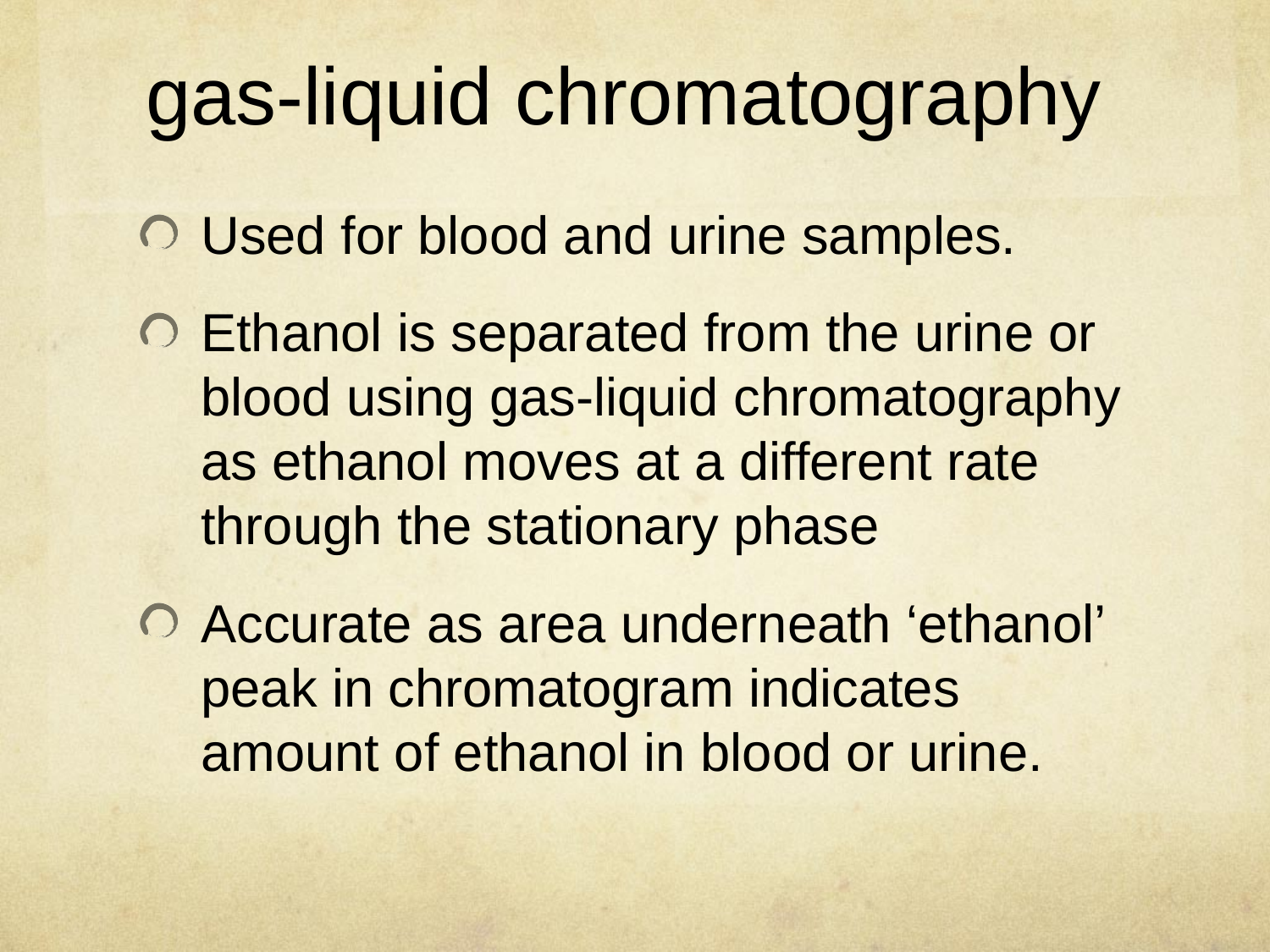

# gas-liquid chromatography
Used for blood and urine samples.
Ethanol is separated from the urine or blood using gas-liquid chromatography as ethanol moves at a different rate through the stationary phase
Accurate as area underneath ‘ethanol’ peak in chromatogram indicates amount of ethanol in blood or urine.